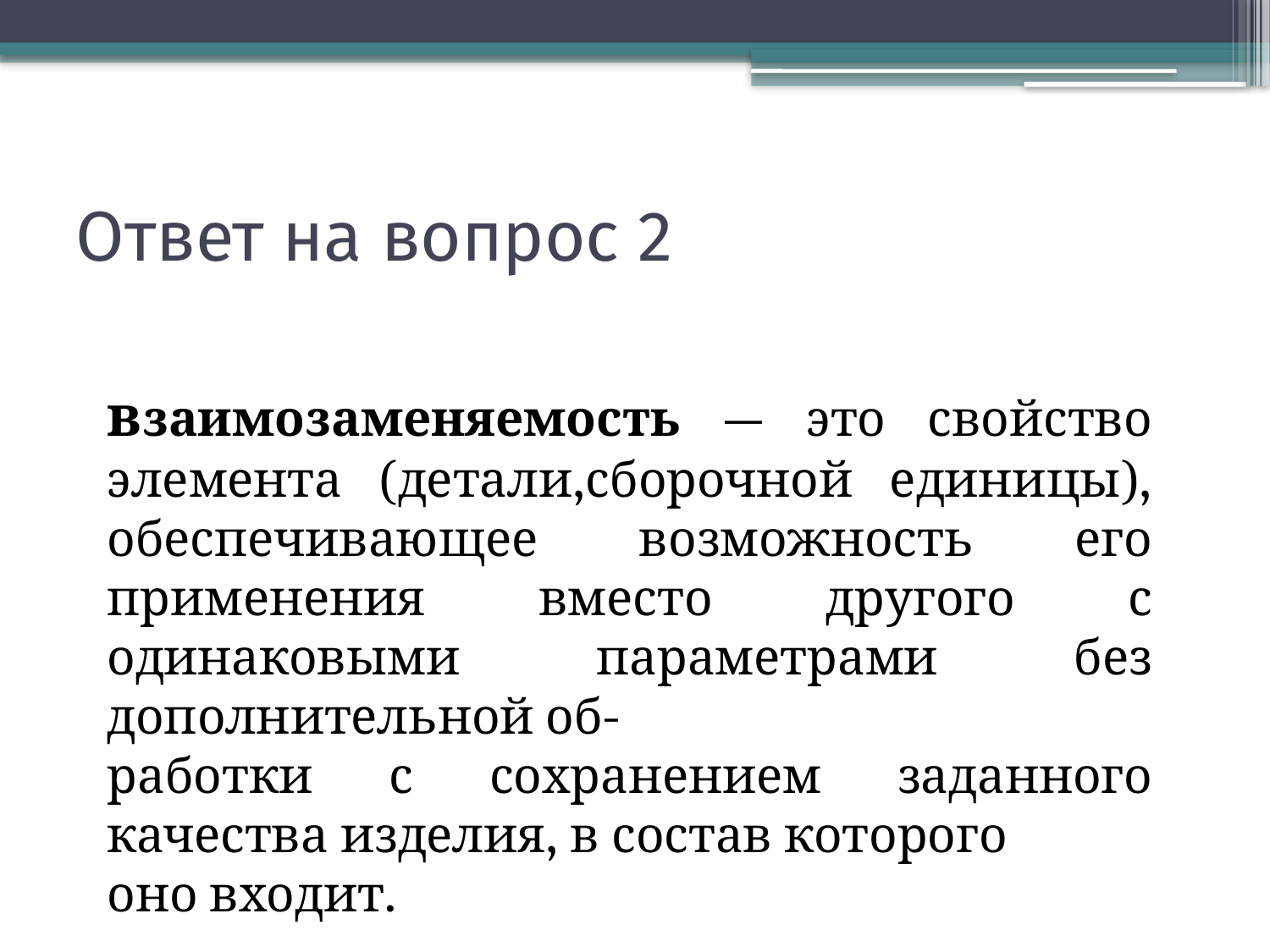

# Ответ на вопрос 2

взаимозаменяемость — это свойство элемента (детали,сборочной единицы), обеспечивающее возможность его применения вместо другого с одинаковыми параметрами без дополнительной об-
работки с сохранением заданного качества изделия, в состав которого
оно входит.